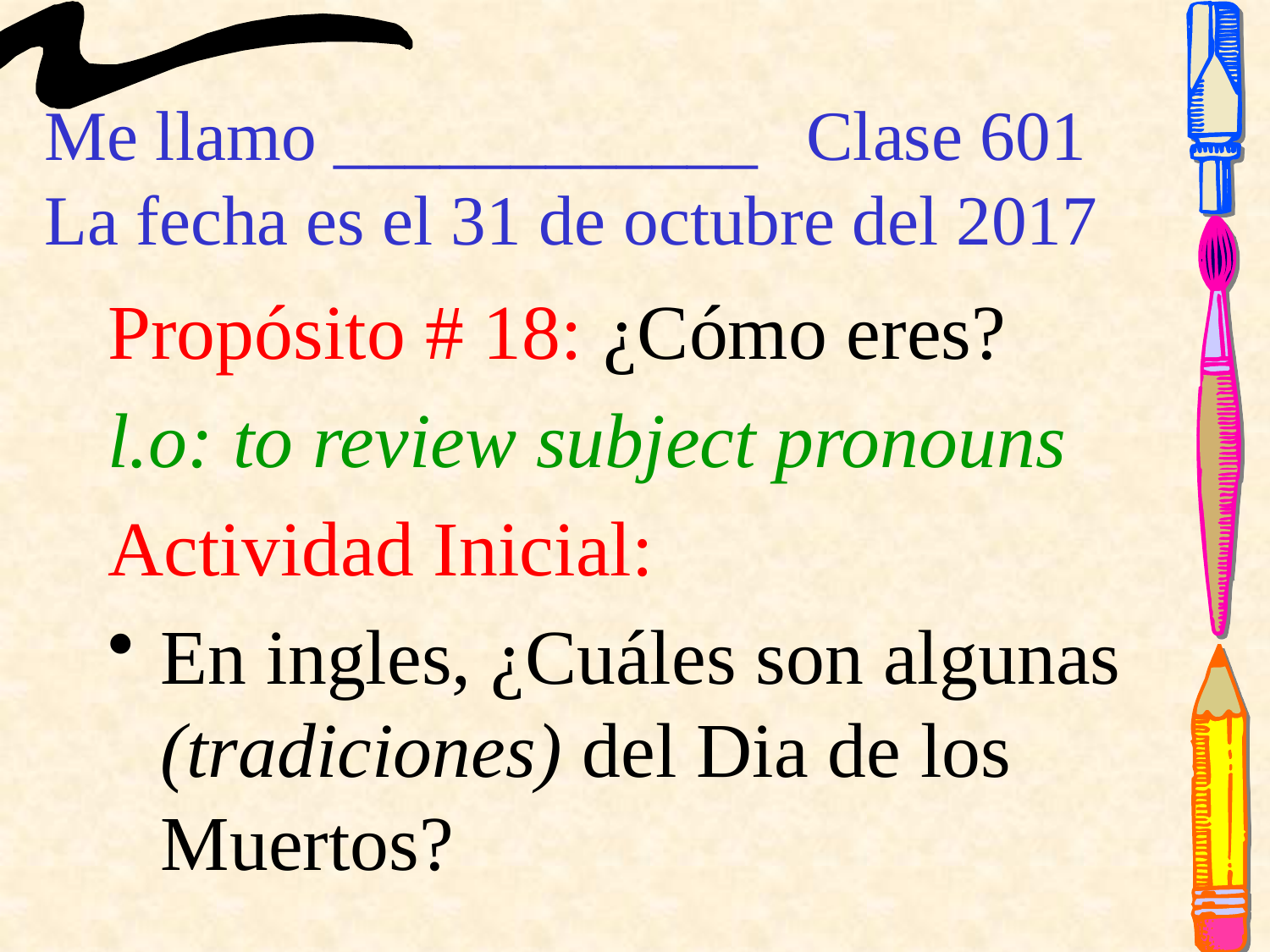

# Me llamo ____________	Clase 601 La fecha es el 31 de octubre del 2017
Propósito # 18: ¿Cómo eres?
l.o: to review subject pronouns
Actividad Inicial:
En ingles, ¿Cuáles son algunas (tradiciones) del Dia de los Muertos?